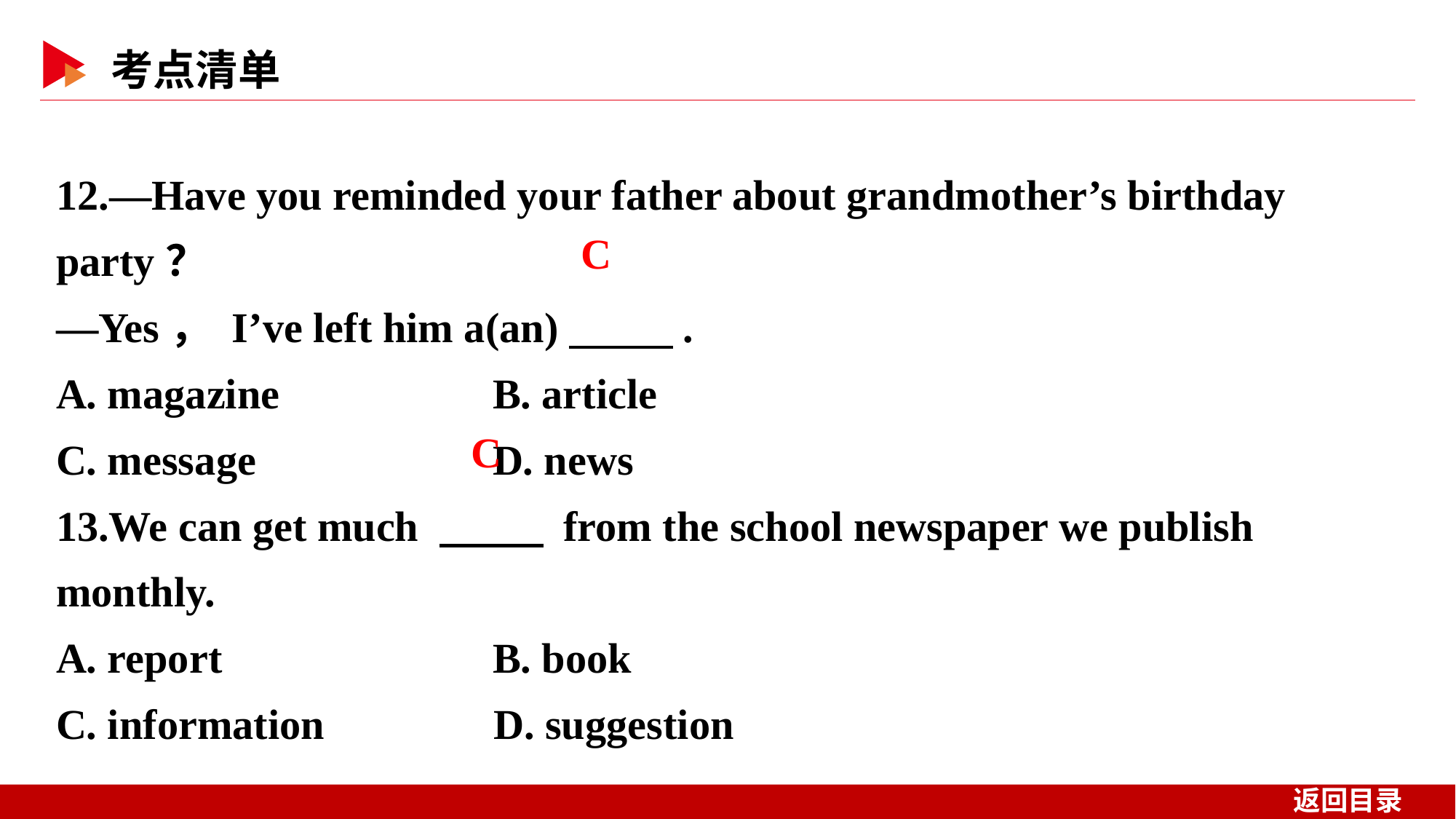

12.—Have you reminded your father about grandmother’s birthday party？
—Yes， I’ve left him a(an)　  　.
A. magazine                	B. article
C. message                	D. news
13.We can get much 　  　 from the school newspaper we publish monthly.
A. report                	B. book
C. information                D. suggestion
C
C